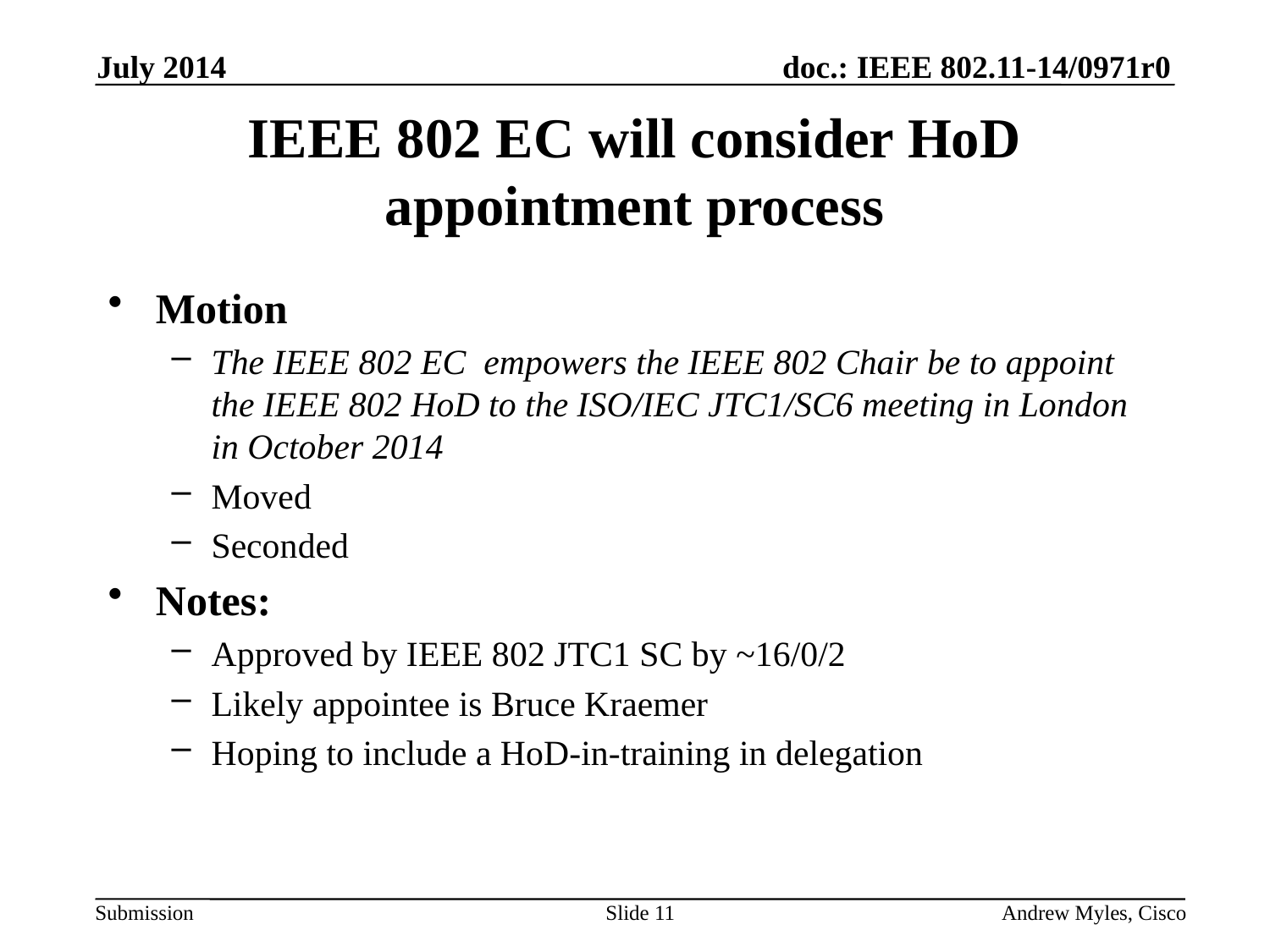

July 2014
# IEEE 802 EC will consider HoD appointment process
Motion
The IEEE 802 EC  empowers the IEEE 802 Chair be to appoint the IEEE 802 HoD to the ISO/IEC JTC1/SC6 meeting in London in October 2014
Moved
Seconded
Notes:
Approved by IEEE 802 JTC1 SC by ~16/0/2
Likely appointee is Bruce Kraemer
Hoping to include a HoD-in-training in delegation

Slide 11
Andrew Myles, Cisco